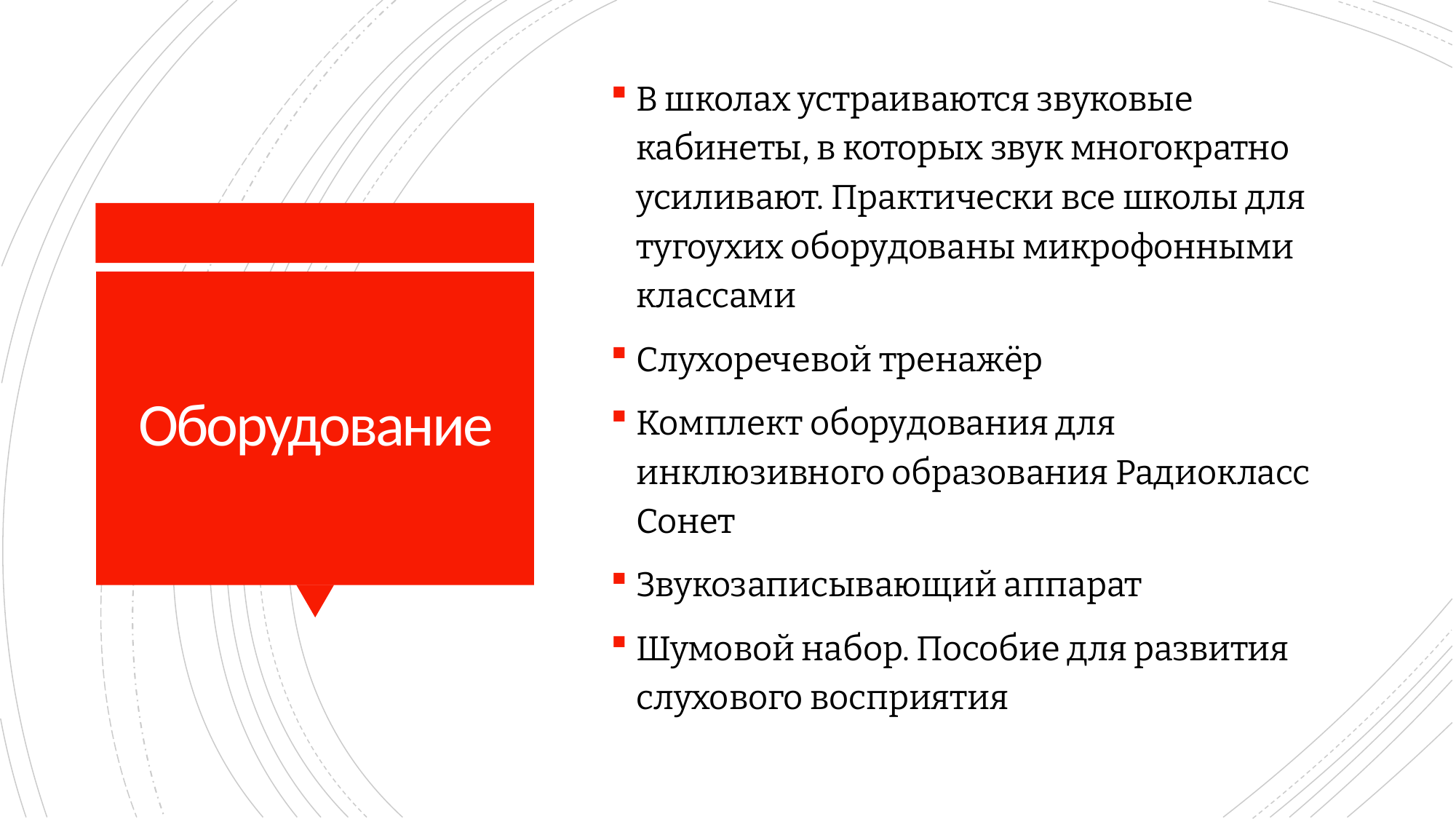

В школах устраиваются звуковые кабинеты, в которых звук многократно усиливают. Практически все школы для тугоухих оборудованы микрофонными классами
Слухоречевой тренажёр
Комплект оборудования для инклюзивного образования Радиокласс Сонет
Звукозаписывающий аппарат
Шумовой набор. Пособие для развития слухового восприятия

# Оборудование